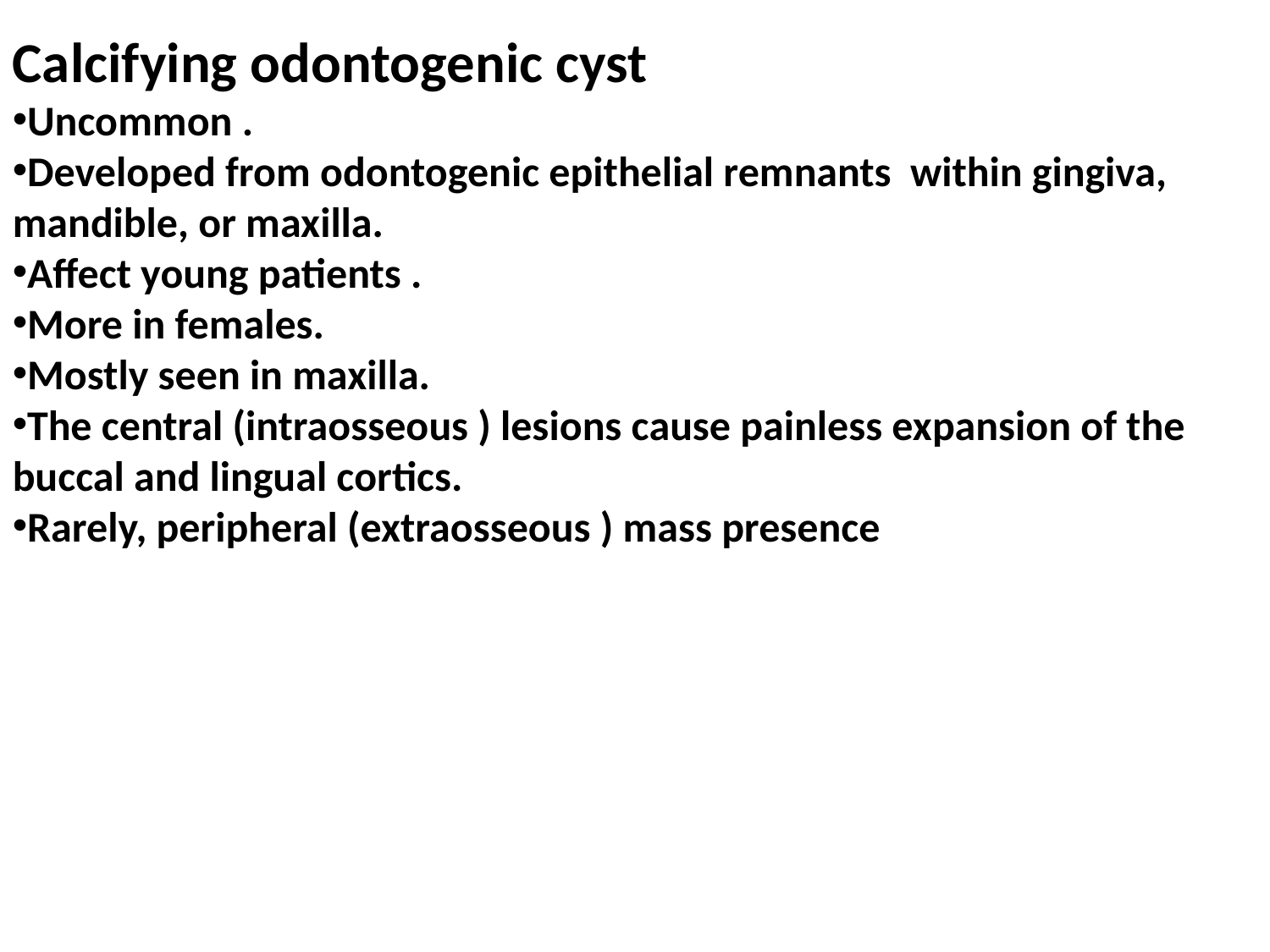

Calcifying odontogenic cyst
Uncommon .
Developed from odontogenic epithelial remnants  within gingiva, mandible, or maxilla.
Affect young patients .
More in females.
Mostly seen in maxilla.
The central (intraosseous ) lesions cause painless expansion of the buccal and lingual cortics.
Rarely, peripheral (extraosseous ) mass presence